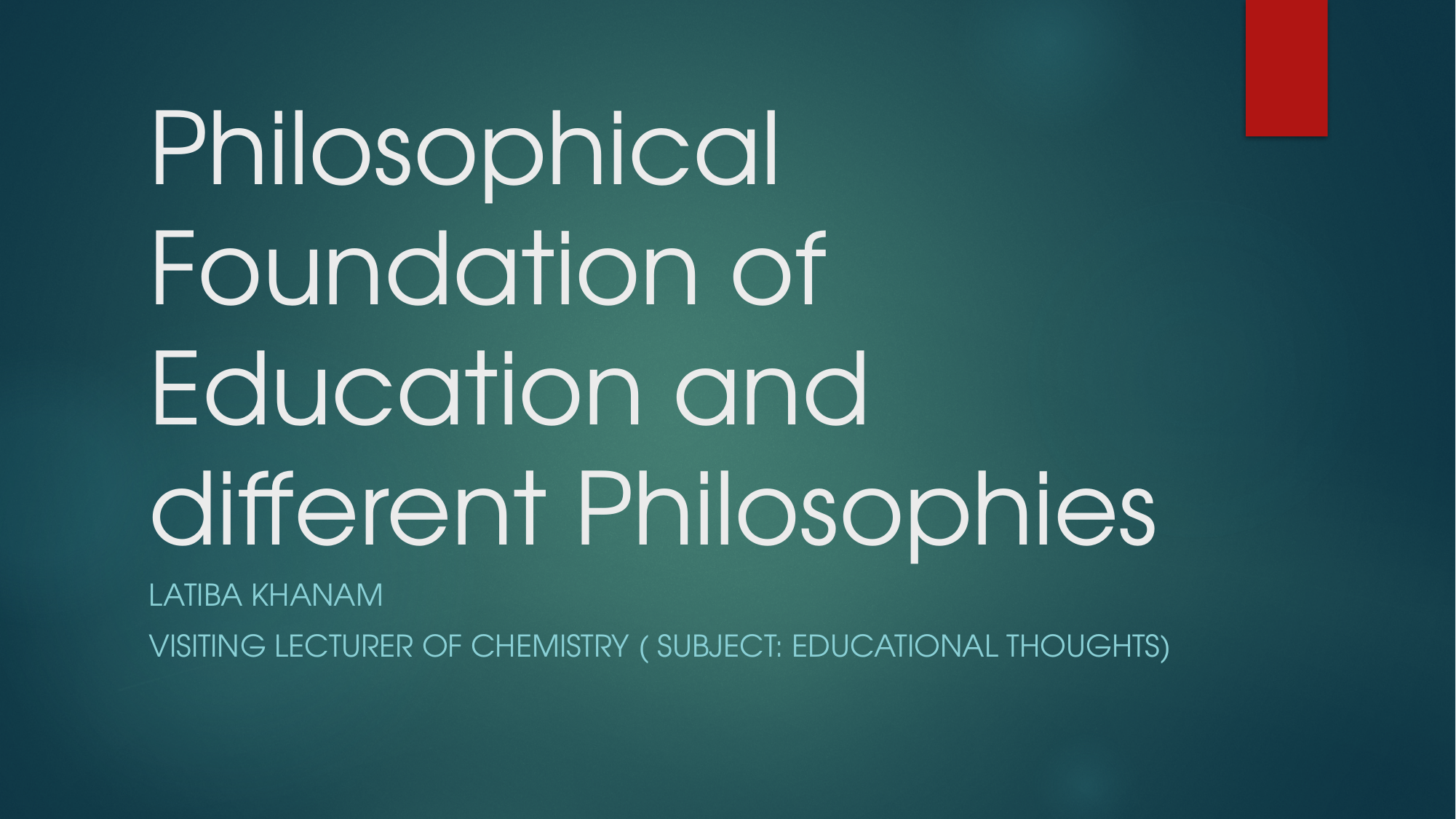

# Philosophical Foundation of Education and different Philosophies
Latiba Khanam
Visiting lecturer of chemistry ( subject: educational thoughts)